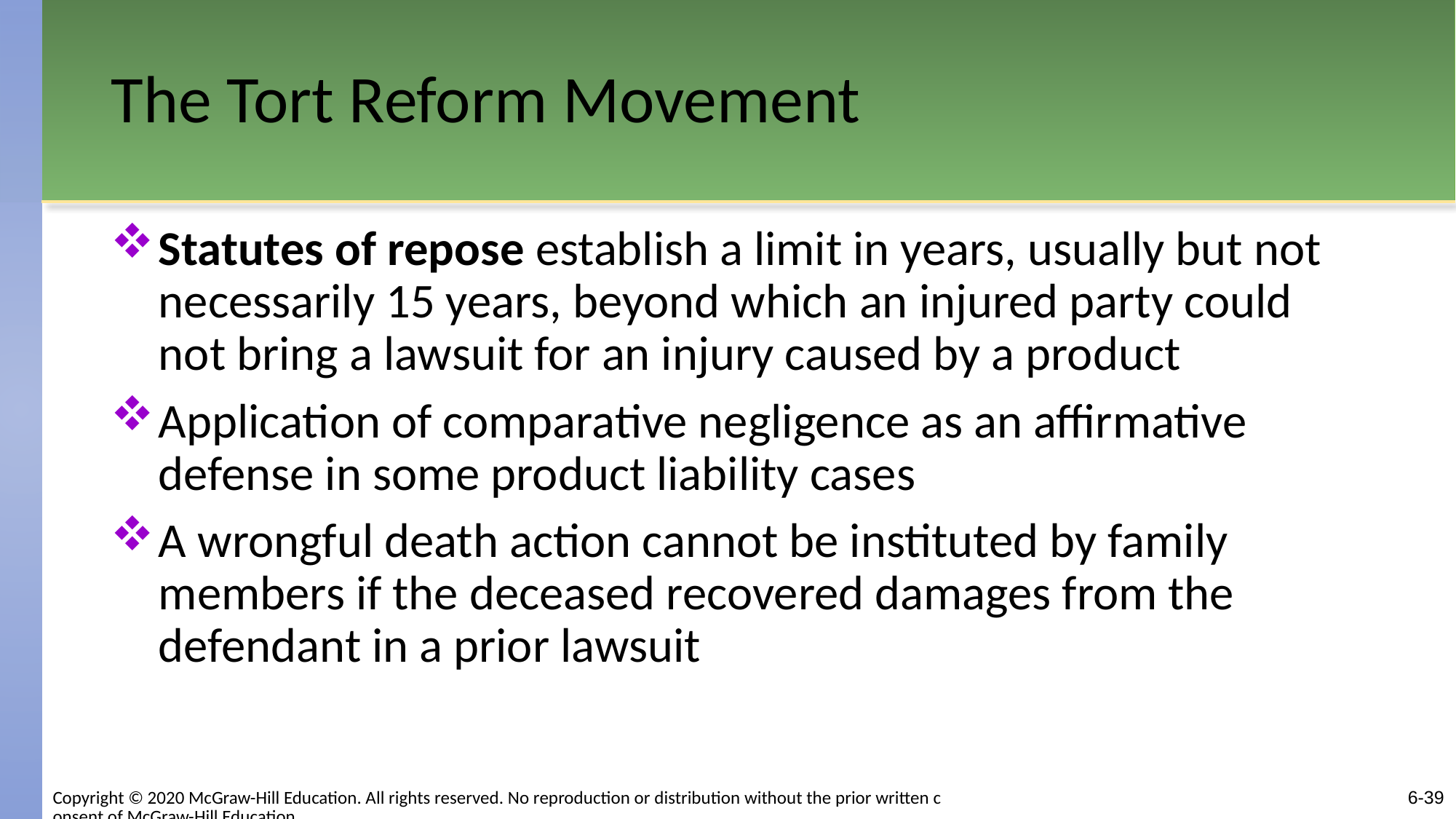

# The Tort Reform Movement
Statutes of repose establish a limit in years, usually but not necessarily 15 years, beyond which an injured party could not bring a lawsuit for an injury caused by a product
Application of comparative negligence as an affirmative defense in some product liability cases
A wrongful death action cannot be instituted by family members if the deceased recovered damages from the defendant in a prior lawsuit
6-39
Copyright © 2020 McGraw-Hill Education. All rights reserved. No reproduction or distribution without the prior written consent of McGraw-Hill Education.